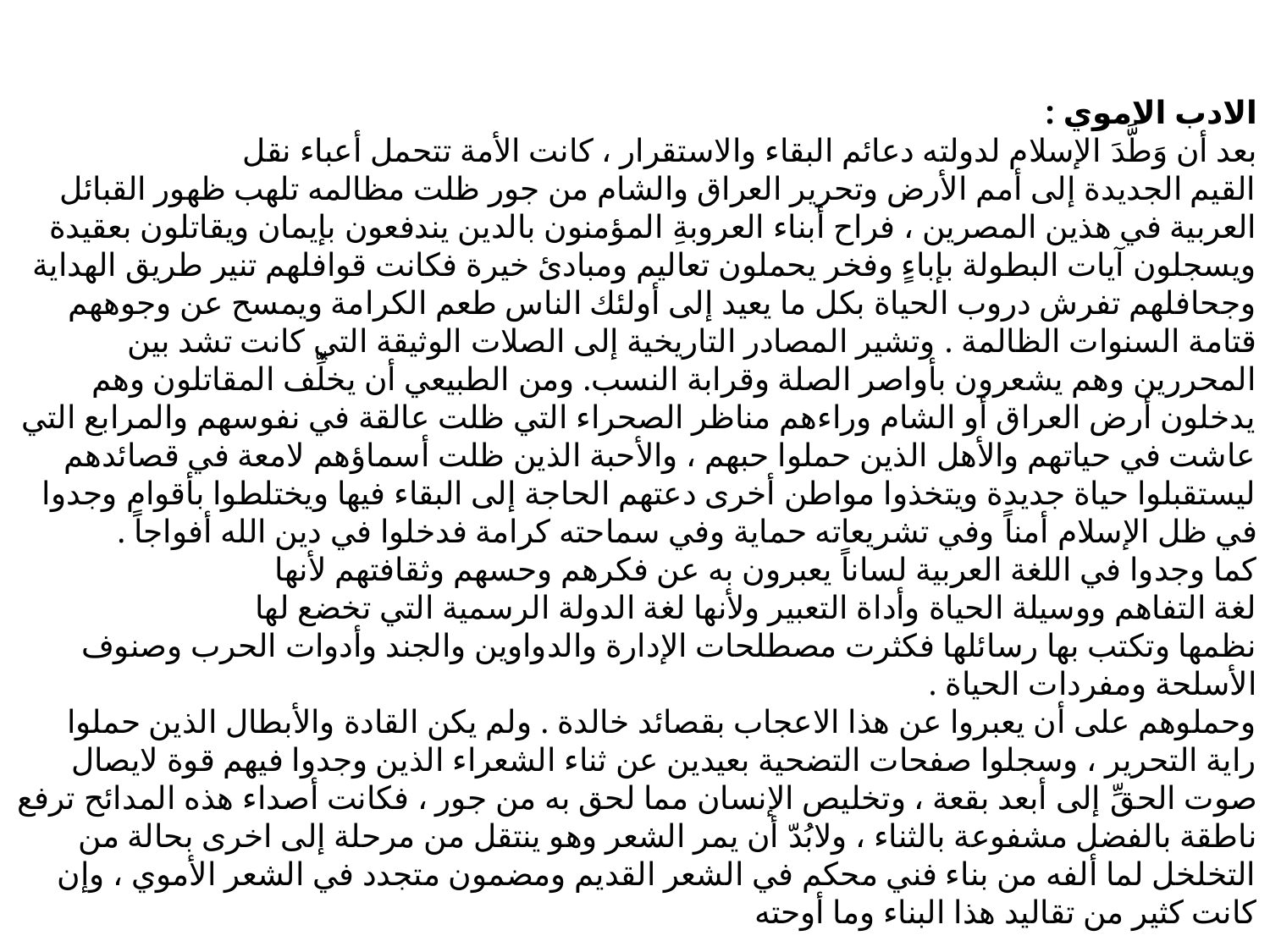

الادب الاموي :
بعد أن وَطَّدَ الإسلام لدولته دعائم البقاء والاستقرار ، كانت الأمة تتحمل أعباء نقل
القيم الجديدة إلى أمم الأرض وتحرير العراق والشام من جور ظلت مظالمه تلهب ظهور القبائل العربية في هذين المصرين ، فراح أبناء العروبةِ المؤمنون بالدين يندفعون بإيمان ويقاتلون بعقيدة ويسجلون آيات البطولة بإباءٍ وفخر يحملون تعاليم ومبادئ خيرة فكانت قوافلهم تنير طريق الهداية وجحافلهم تفرش دروب الحياة بكل ما يعيد إلى أولئك الناس طعم الكرامة ويمسح عن وجوههم قتامة السنوات الظالمة . وتشير المصادر التاريخية إلى الصلات الوثيقة التي كانت تشد بين المحررين وهم يشعرون بأواصر الصلة وقرابة النسب. ومن الطبيعي أن يخلِّف المقاتلون وهم يدخلون أرض العراق أو الشام وراءهم مناظر الصحراء التي ظلت عالقة في نفوسهم والمرابع التي عاشت في حياتهم والأهل الذين حملوا حبهم ، والأحبة الذين ظلت أسماؤهم لامعة في قصائدهم ليستقبلوا حياة جديدة ويتخذوا مواطن أخرى دعتهم الحاجة إلى البقاء فيها ويختلطوا بأقوام وجدوا في ظل الإسلام أمناً وفي تشريعاته حماية وفي سماحته كرامة فدخلوا في دين الله أفواجاً .
كما وجدوا في اللغة العربية لساناً يعبرون به عن فكرهم وحسهم وثقافتهم لأنها
لغة التفاهم ووسيلة الحياة وأداة التعبير ولأنها لغة الدولة الرسمية التي تخضع لها
نظمها وتكتب بها رسائلها فكثرت مصطلحات الإدارة والدواوين والجند وأدوات الحرب وصنوف الأسلحة ومفردات الحياة .
وحملوهم على أن يعبروا عن هذا الاعجاب بقصائد خالدة . ولم يكن القادة والأبطال الذين حملوا راية التحرير ، وسجلوا صفحات التضحية بعيدين عن ثناء الشعراء الذين وجدوا فيهم قوة لايصال صوت الحقِّ إلى أبعد بقعة ، وتخليص الإنسان مما لحق به من جور ، فكانت أصداء هذه المدائح ترفع ناطقة بالفضل مشفوعة بالثناء ، ولابُدّ أن يمر الشعر وهو ينتقل من مرحلة إلى اخرى بحالة من التخلخل لما ألفه من بناء فني محكم في الشعر القديم ومضمون متجدد في الشعر الأموي ، وإن كانت كثير من تقاليد هذا البناء وما أوحته